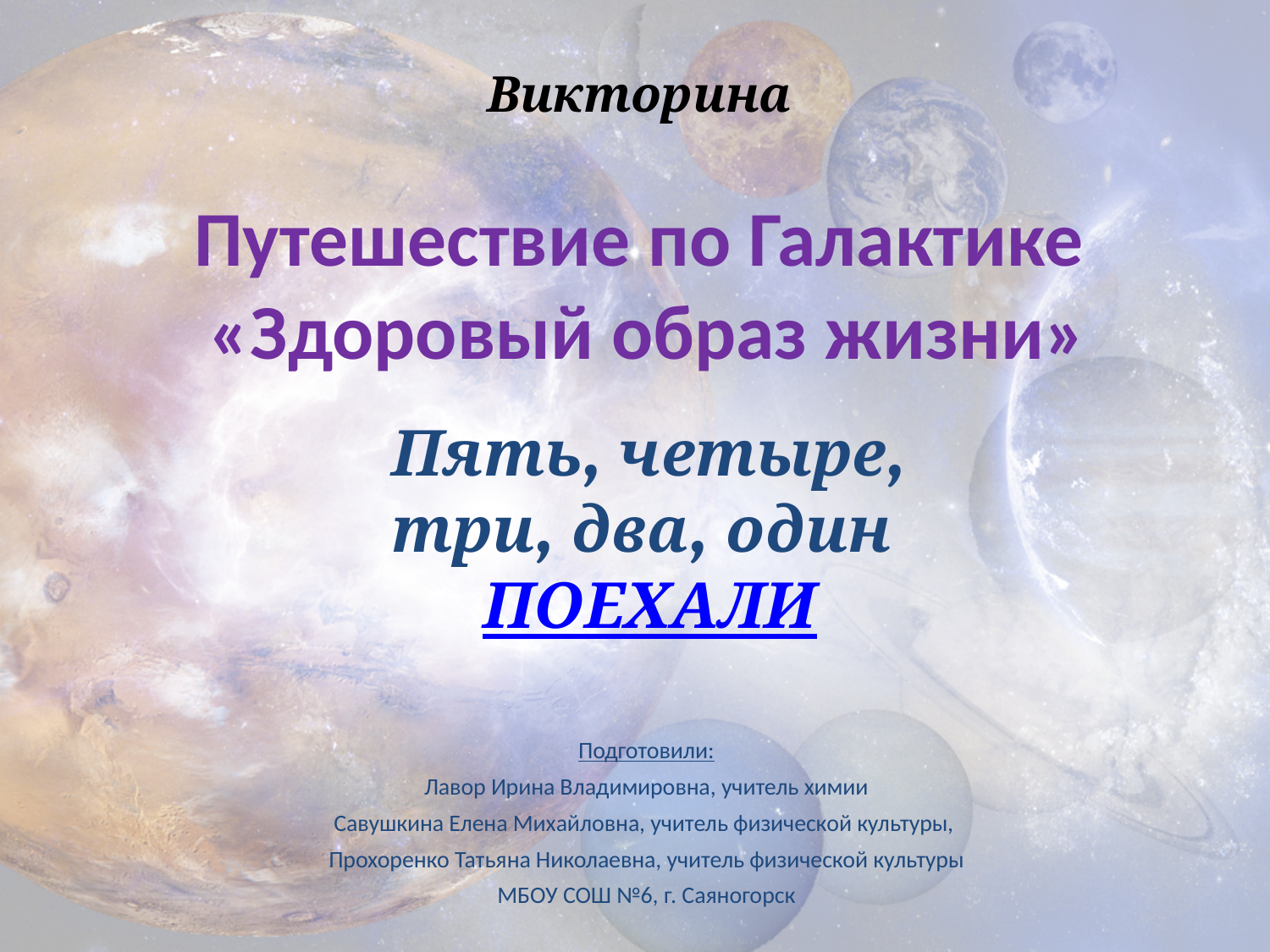

Викторина
# Путешествие по Галактике «Здоровый образ жизни»
Пять, четыре, три, два, один ПОЕХАЛИ
Подготовили:
Лавор Ирина Владимировна, учитель химии
Савушкина Елена Михайловна, учитель физической культуры,
Прохоренко Татьяна Николаевна, учитель физической культуры
МБОУ СОШ №6, г. Саяногорск